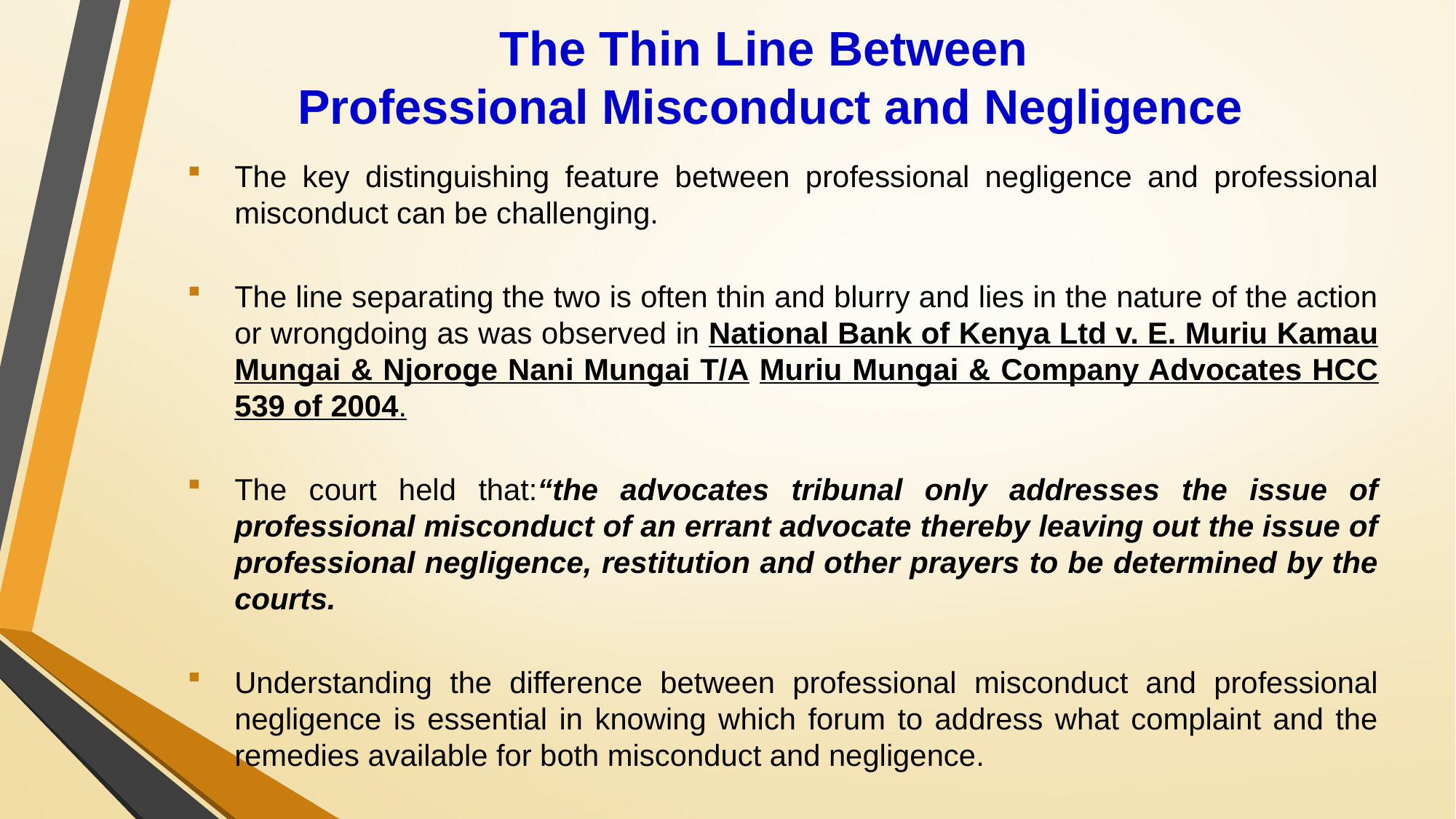

# The Thin Line Between Professional Misconduct and Negligence
The key distinguishing feature between professional negligence and professional misconduct can be challenging.

The line separating the two is often thin and blurry and lies in the nature of the action or wrongdoing as was observed in National Bank of Kenya Ltd v. E. Muriu Kamau Mungai & Njoroge Nani Mungai T/A Muriu Mungai & Company Advocates HCC 539 of 2004.

The court held that:“the advocates tribunal only addresses the issue of professional misconduct of an errant advocate thereby leaving out the issue of professional negligence, restitution and other prayers to be determined by the courts.

Understanding the difference between professional misconduct and professional negligence is essential in knowing which forum to address what complaint and the remedies available for both misconduct and negligence.